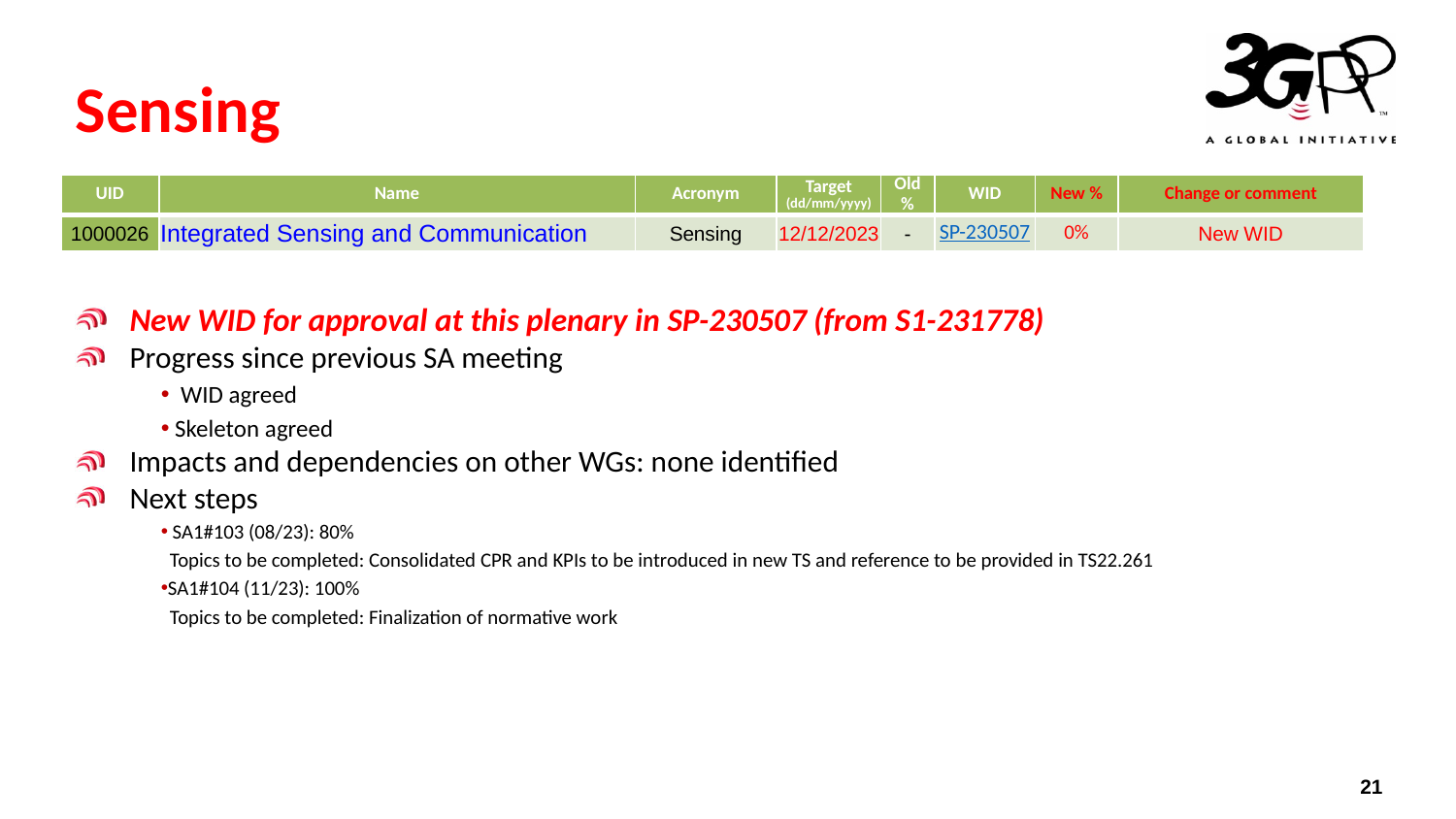

# Sensing
| UID | Name | Acronym | Target (dd/mm/yyyy) | Old % | WID | New % | Change or comment |
| --- | --- | --- | --- | --- | --- | --- | --- |
| 1000026 | Integrated Sensing and Communication | Sensing | 12/12/2023 | - | SP-230507 | 0% | New WID |
New WID for approval at this plenary in SP-230507 (from S1-231778)
Progress since previous SA meeting
  WID agreed
 Skeleton agreed
Impacts and dependencies on other WGs: none identified
Next steps
 SA1#103 (08/23): 80%
  Topics to be completed: Consolidated CPR and KPIs to be introduced in new TS and reference to be provided in TS22.261
SA1#104 (11/23): 100%
  Topics to be completed: Finalization of normative work